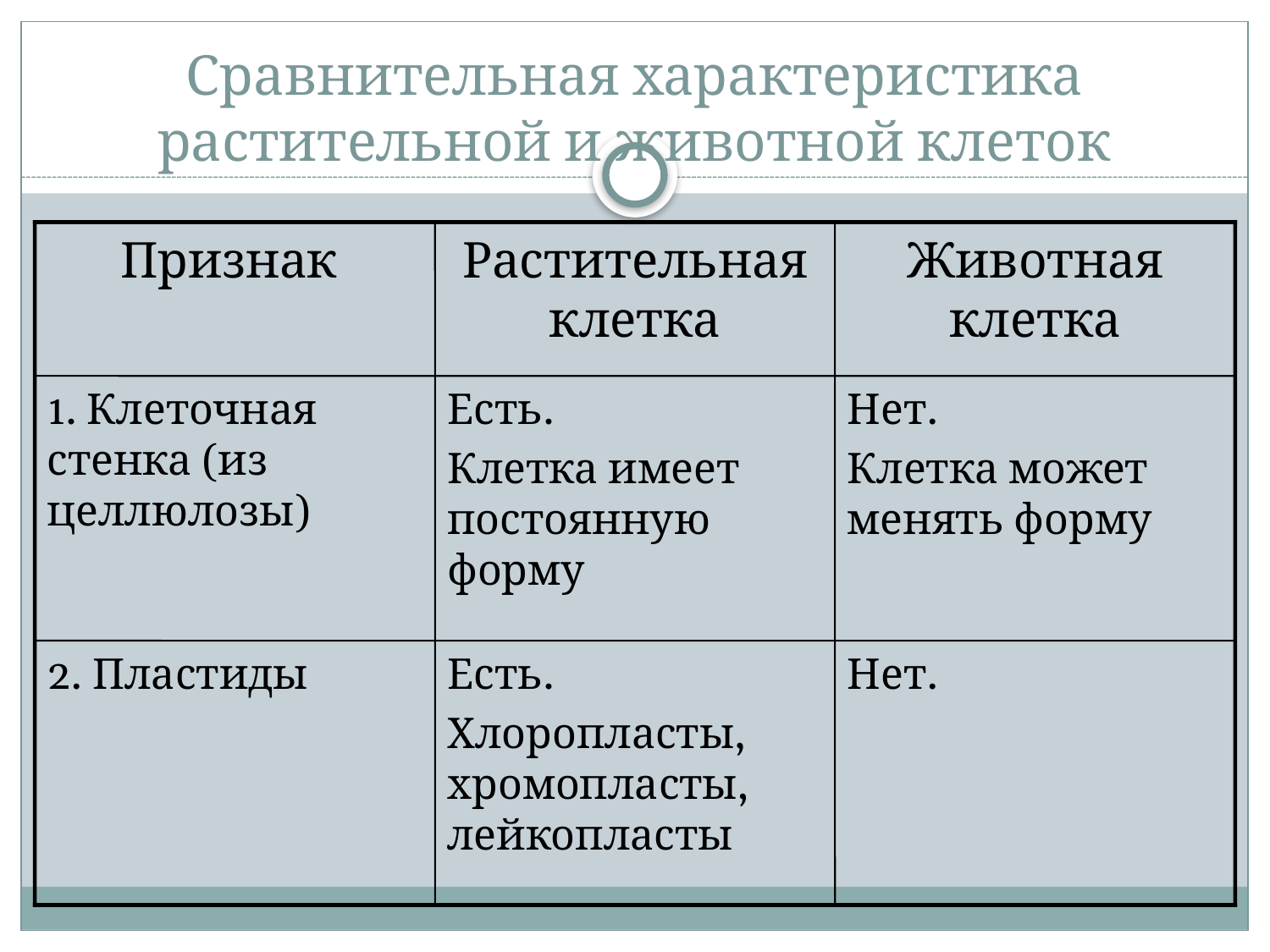

# Сравнительная характеристика растительной и животной клеток
Признак

Растительная клетка

Животная клетка

1. Клеточная стенка (из целлюлозы)

Есть.
Клетка имеет постоянную форму
Нет.
Клетка может менять форму
2. Пластиды

Есть.
Хлоропласты, хромопласты, лейкопласты
Нет.